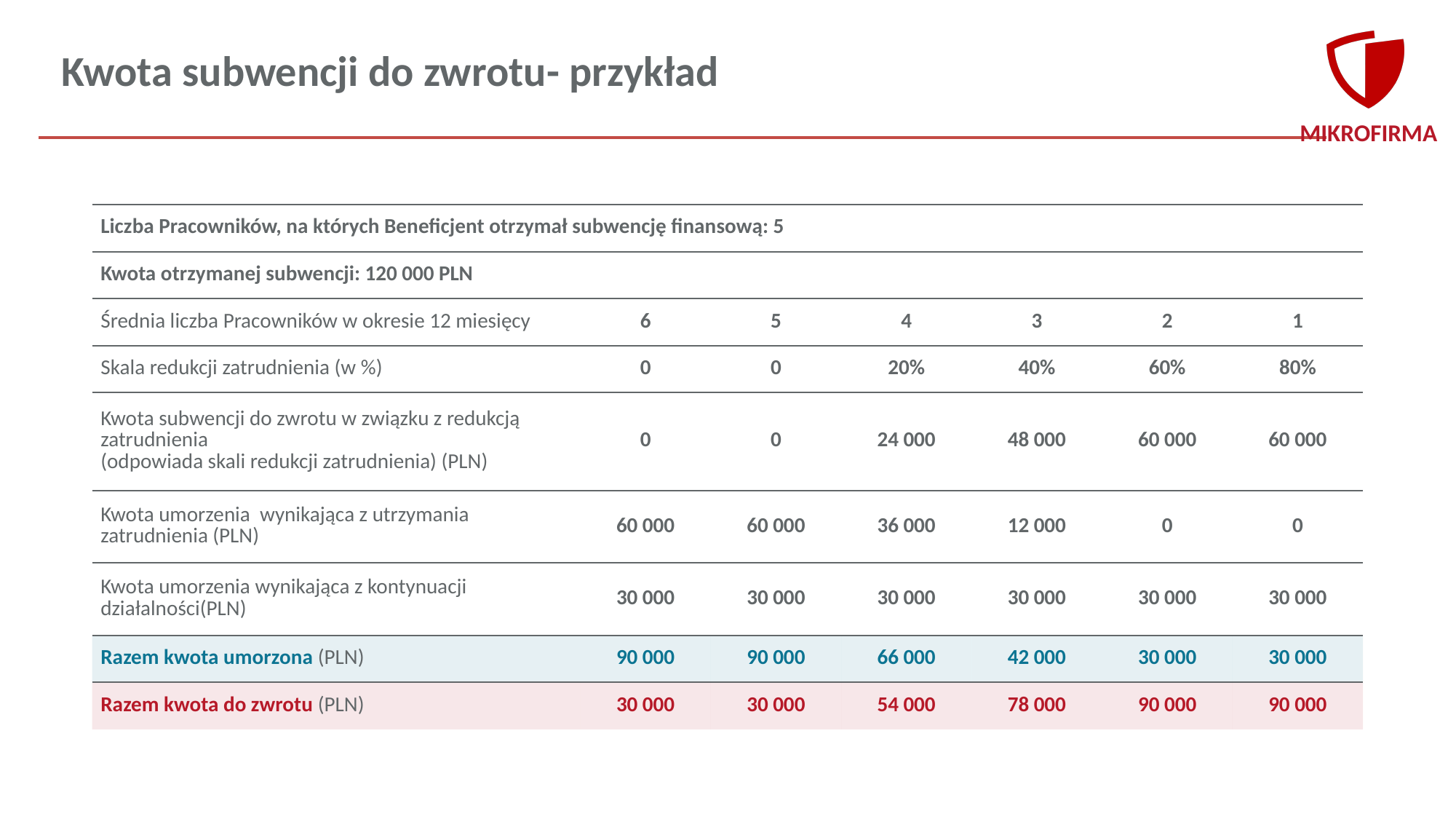

Kwota subwencji do zwrotu- przykład
| Liczba Pracowników, na których Beneficjent otrzymał subwencję finansową: 5 |  |  |  |  |  |  |
| --- | --- | --- | --- | --- | --- | --- |
| Kwota otrzymanej subwencji: 120 000 PLN |  |  |  |  |  |  |
| Średnia liczba Pracowników w okresie 12 miesięcy | 6 | 5 | 4 | 3 | 2 | 1 |
| Skala redukcji zatrudnienia (w %) | 0 | 0 | 20% | 40% | 60% | 80% |
| Kwota subwencji do zwrotu w związku z redukcją zatrudnienia (odpowiada skali redukcji zatrudnienia) (PLN) | 0 | 0 | 24 000 | 48 000 | 60 000 | 60 000 |
| Kwota umorzenia  wynikająca z utrzymania zatrudnienia (PLN) | 60 000 | 60 000 | 36 000 | 12 000 | 0 | 0 |
| Kwota umorzenia wynikająca z kontynuacji działalności(PLN) | 30 000 | 30 000 | 30 000 | 30 000 | 30 000 | 30 000 |
| Razem kwota umorzona (PLN) | 90 000 | 90 000 | 66 000 | 42 000 | 30 000 | 30 000 |
| Razem kwota do zwrotu (PLN) | 30 000 | 30 000 | 54 000 | 78 000 | 90 000 | 90 000 |